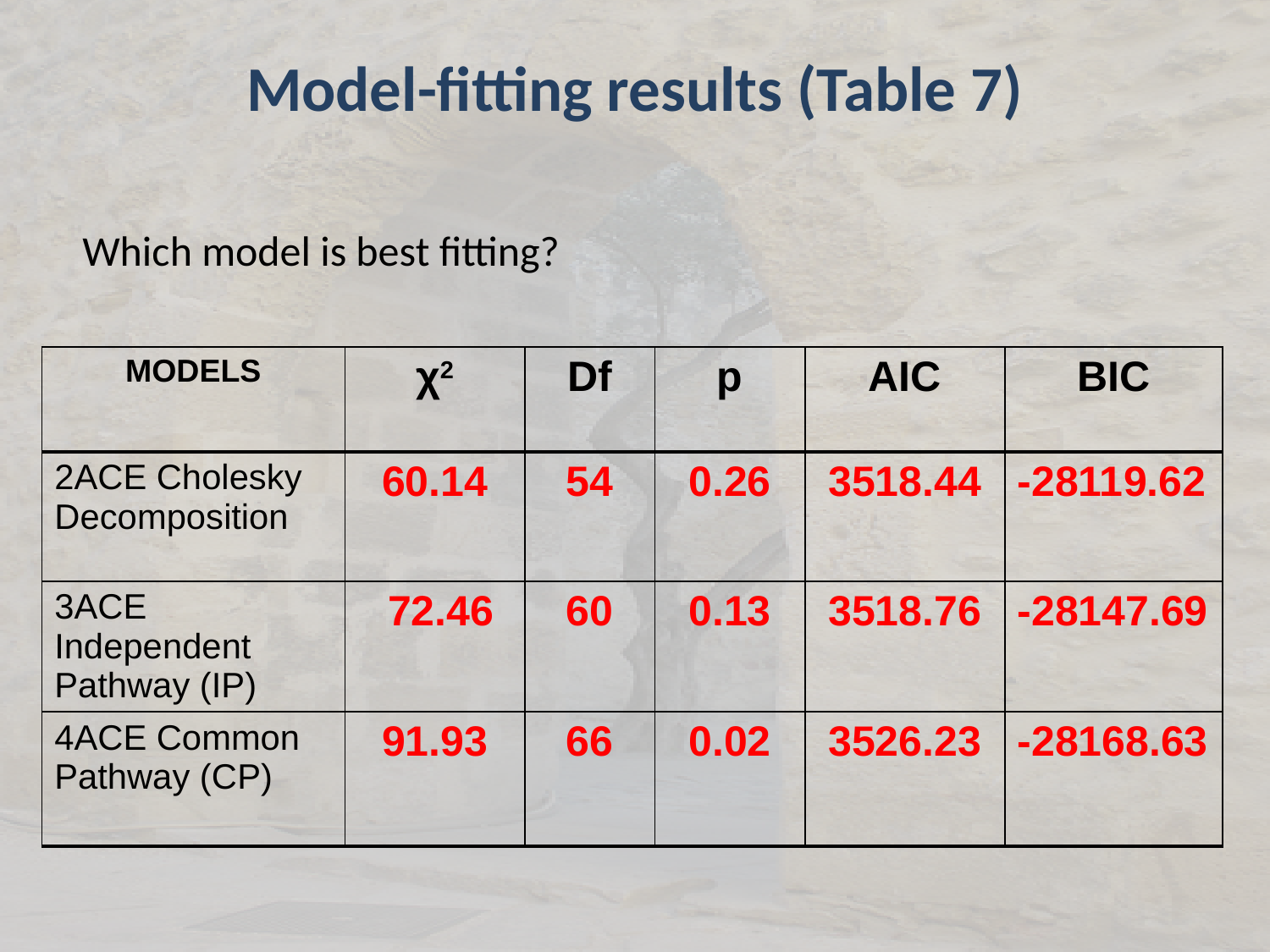

# Model-fitting results (Table 7)
Which model is best fitting?

| MODELS | χ2 | Df | p | AIC | BIC |
| --- | --- | --- | --- | --- | --- |
| 2ACE Cholesky Decomposition | 60.14 | 54 | 0.26 | 3518.44 | -28119.62 |
| 3ACE Independent Pathway (IP) | 72.46 | 60 | 0.13 | 3518.76 | -28147.69 |
| 4ACE Common Pathway (CP) | 91.93 | 66 | 0.02 | 3526.23 | -28168.63 |